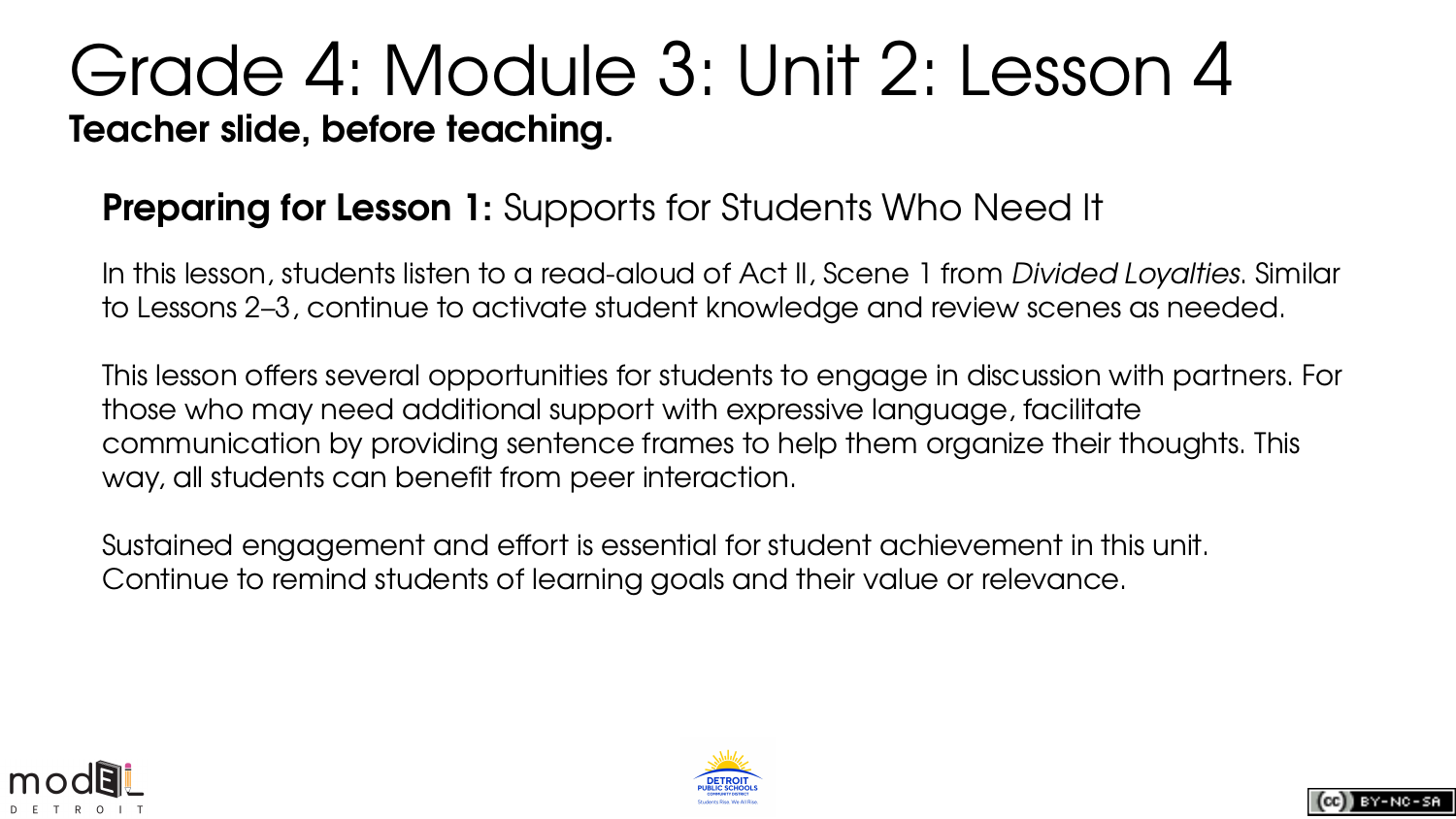

# Grade 4: Module 3: Unit 2: Lesson 4
Teacher slide, before teaching.

Preparing for Lesson 1: Supports for Students Who Need It

In this lesson, students listen to a read-aloud of Act II, Scene 1 from Divided Loyalties. Similar to Lessons 2–3, continue to activate student knowledge and review scenes as needed.

This lesson offers several opportunities for students to engage in discussion with partners. For those who may need additional support with expressive language, facilitate communication by providing sentence frames to help them organize their thoughts. This way, all students can benefit from peer interaction.

Sustained engagement and effort is essential for student achievement in this unit. Continue to remind students of learning goals and their value or relevance.